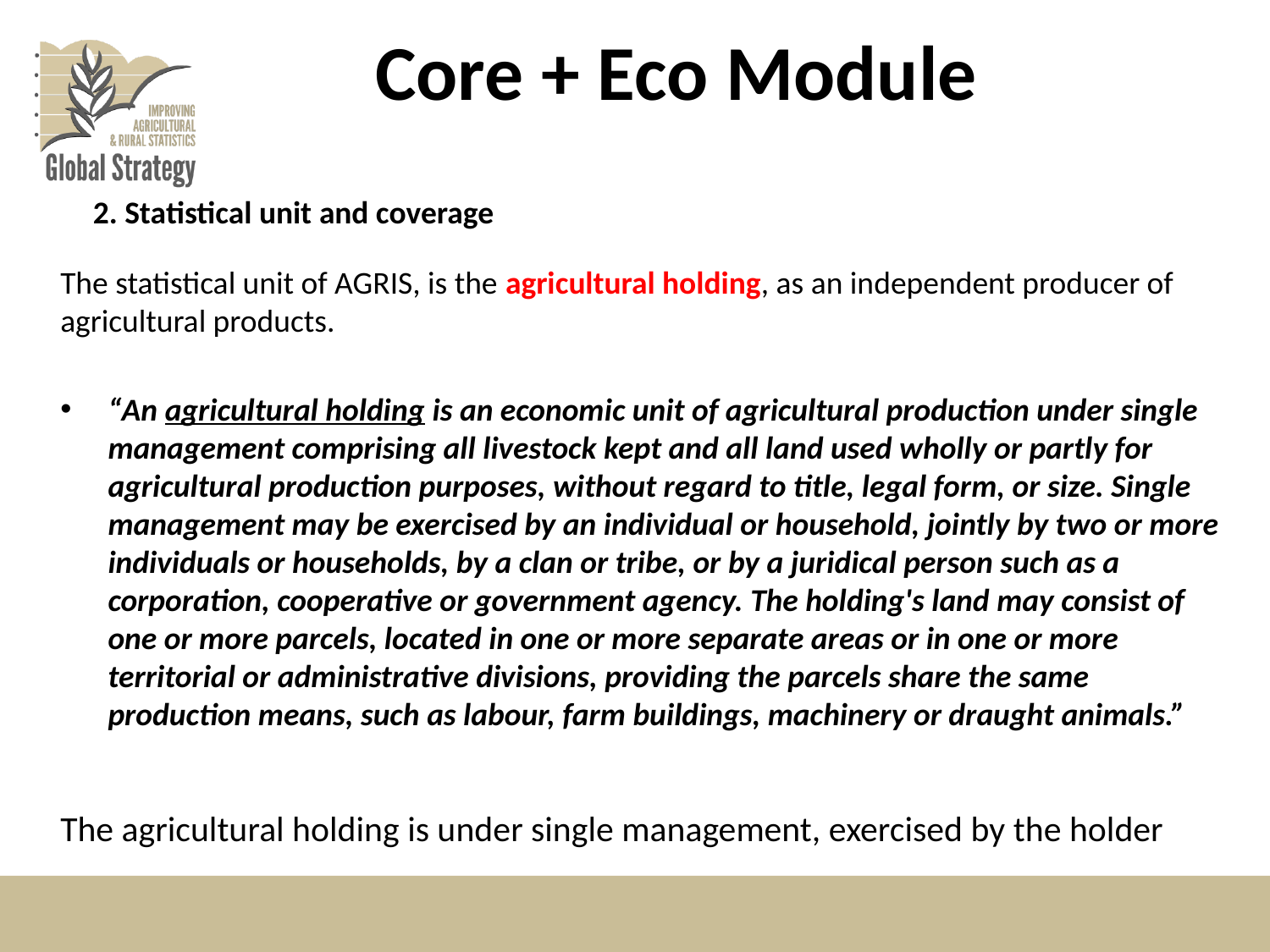

# Core + Eco Module
2. Statistical unit and coverage
The statistical unit of AGRIS, is the agricultural holding, as an independent producer of agricultural products.

“An agricultural holding is an economic unit of agricultural production under single management comprising all livestock kept and all land used wholly or partly for agricultural production purposes, without regard to title, legal form, or size. Single management may be exercised by an individual or household, jointly by two or more individuals or households, by a clan or tribe, or by a juridical person such as a corporation, cooperative or government agency. The holding's land may consist of one or more parcels, located in one or more separate areas or in one or more territorial or administrative divisions, providing the parcels share the same production means, such as labour, farm buildings, machinery or draught animals.”

The agricultural holding is under single management, exercised by the holder